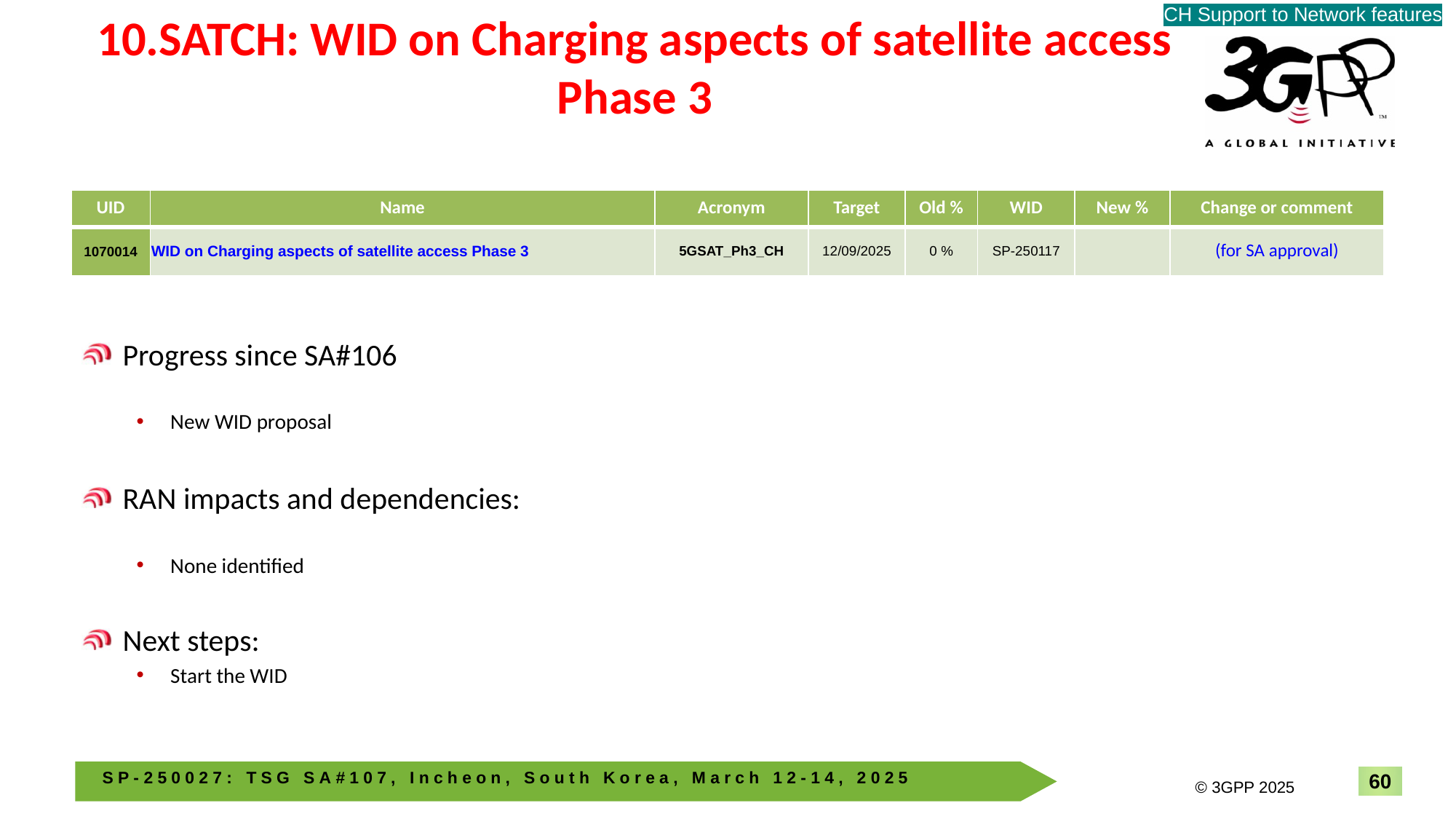

CH Support to Network features
# 10.SATCH: WID on Charging aspects of satellite access Phase 3
| UID | Name | Acronym | Target | Old % | WID | New % | Change or comment |
| --- | --- | --- | --- | --- | --- | --- | --- |
| 1070014 | WID on Charging aspects of satellite access Phase 3 | 5GSAT\_Ph3\_CH | 12/09/2025 | 0 % | SP-250117 |  | (for SA approval) |
Progress since SA#106

New WID proposal

RAN impacts and dependencies:

None identified

Next steps:
Start the WID